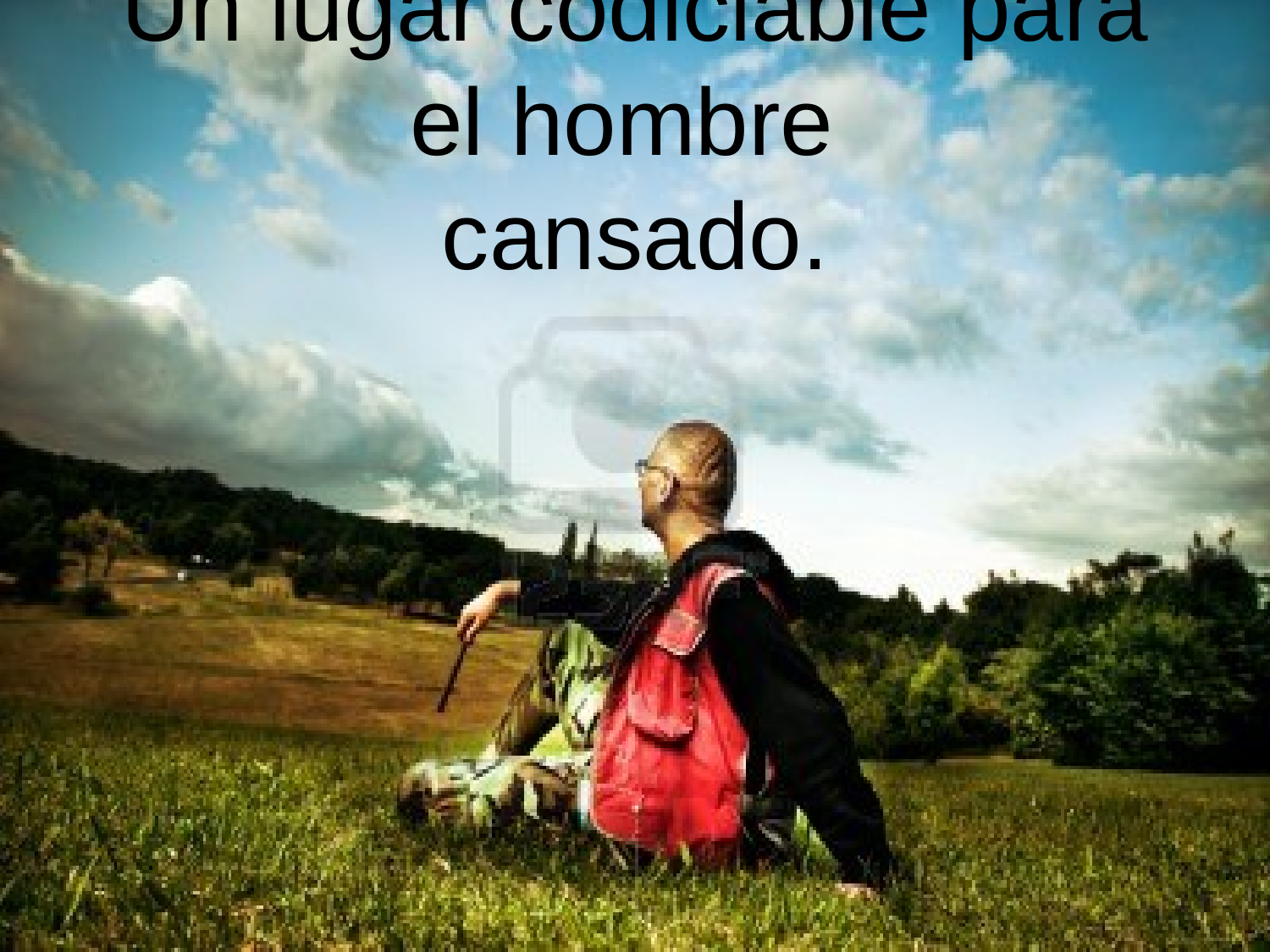

# Un lugar codiciable para el hombre cansado.